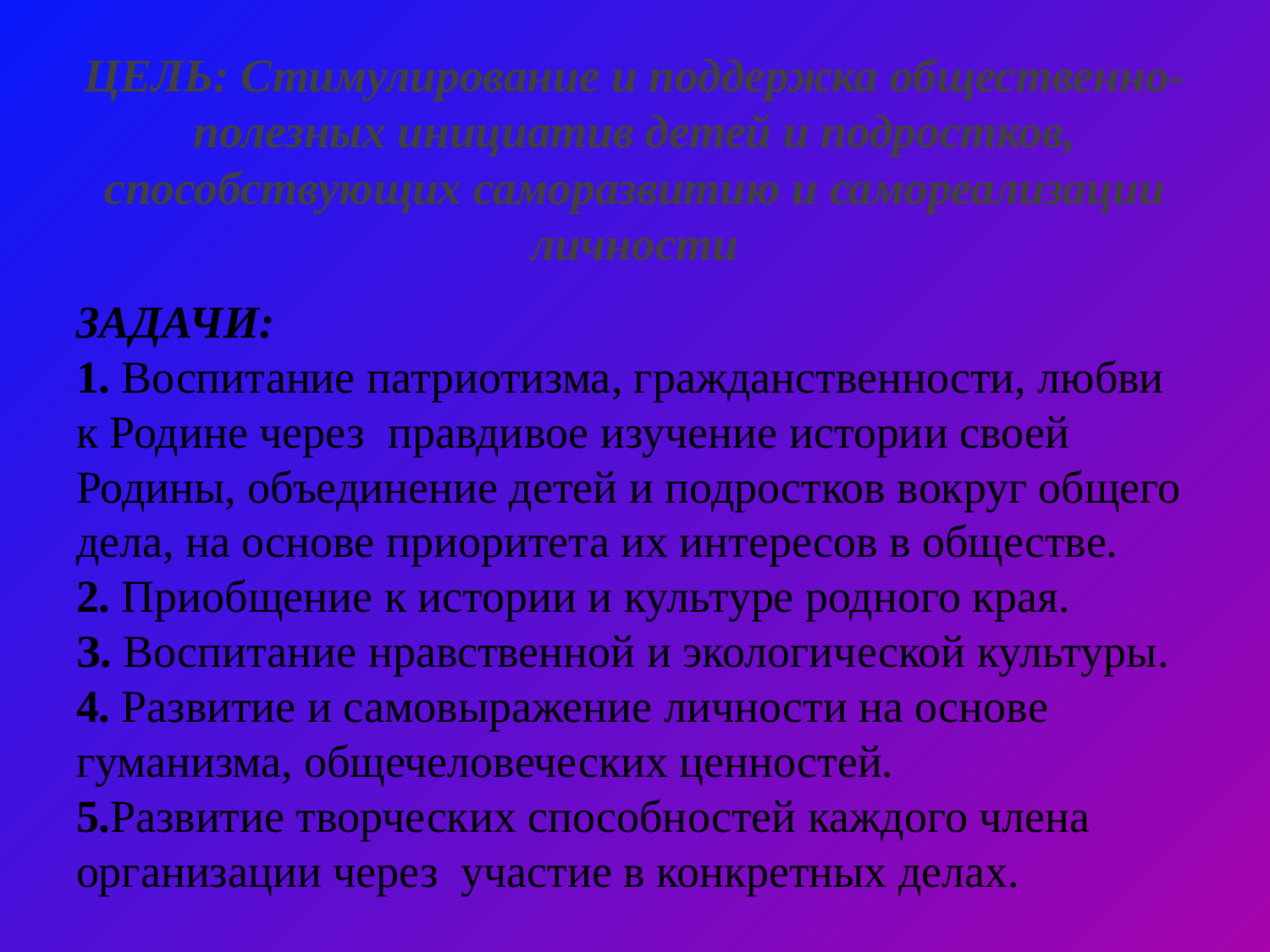

# ЦЕЛЬ: Стимулирование и поддержка общественно-полезных инициатив детей и подростков, способствующих саморазвитию и самореализации личности
ЗАДАЧИ:
1. Воспитание патриотизма, гражданственности, любви к Родине через  правдивое изучение истории своей Родины, объединение детей и подростков вокруг общего дела, на основе приоритета их интересов в обществе.
2. Приобщение к истории и культуре родного края.
З. Воспитание нравственной и экологической культуры.
4. Развитие и самовыражение личности на основе гуманизма, общечеловеческих ценностей.
5.Развитие творческих способностей каждого члена организации через  участие в конкретных делах.